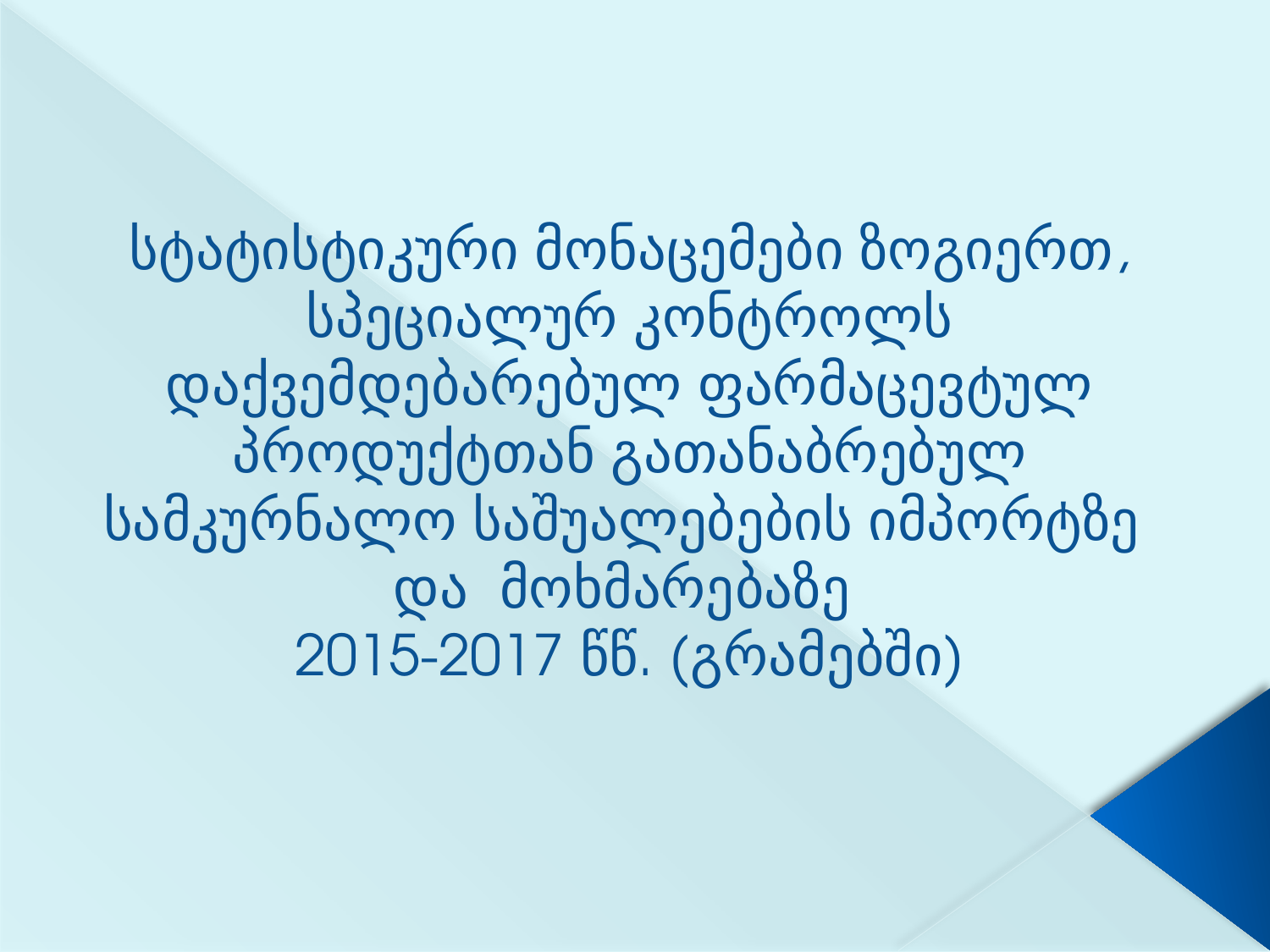

სტატისტიკური მონაცემები ზოგიერთ, სპეციალურ კონტროლს დაქვემდებარებულ ფარმაცევტულ პროდუქტთან გათანაბრებულ სამკურნალო საშუალებების იმპორტზე  და  მოხმარებაზე
2015-2017 წწ. (გრამებში)